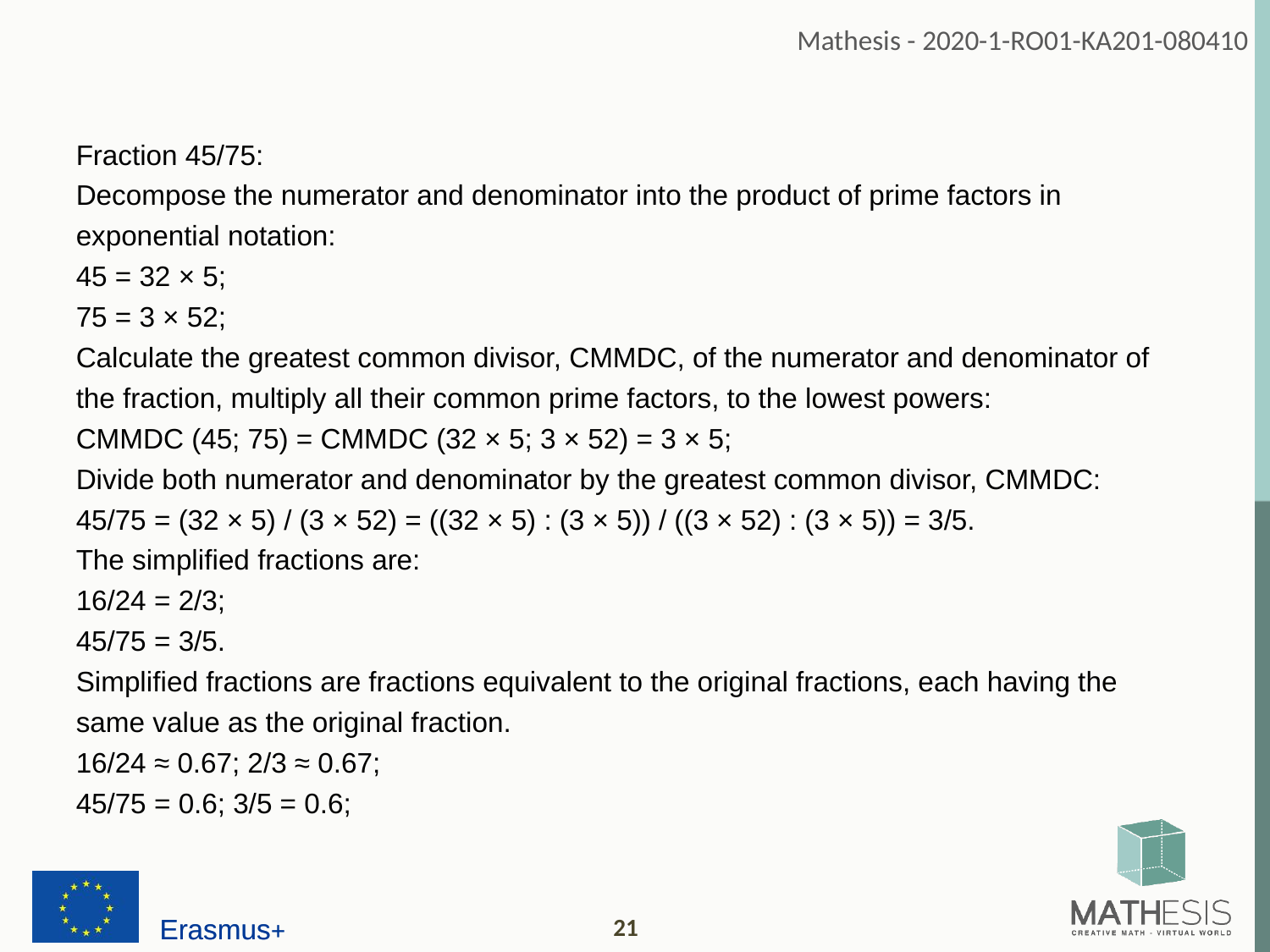

Fraction 45/75:
Decompose the numerator and denominator into the product of prime factors in exponential notation:
45 = 32 × 5;
75 = 3 × 52;
Calculate the greatest common divisor, CMMDC, of the numerator and denominator of the fraction, multiply all their common prime factors, to the lowest powers:
CMMDC (45; 75) = CMMDC (32 × 5; 3 × 52) = 3 × 5;
Divide both numerator and denominator by the greatest common divisor, CMMDC:
45/75 = (32 × 5) / (3 × 52) = ((32 × 5) : (3 × 5)) / ((3 × 52) : (3 × 5)) = 3/5.
The simplified fractions are:
16/24 = 2/3;
45/75 = 3/5.
Simplified fractions are fractions equivalent to the original fractions, each having the same value as the original fraction.
16/24 ≈ 0.67; 2/3 ≈ 0.67;
45/75 = 0.6; 3/5 = 0.6;